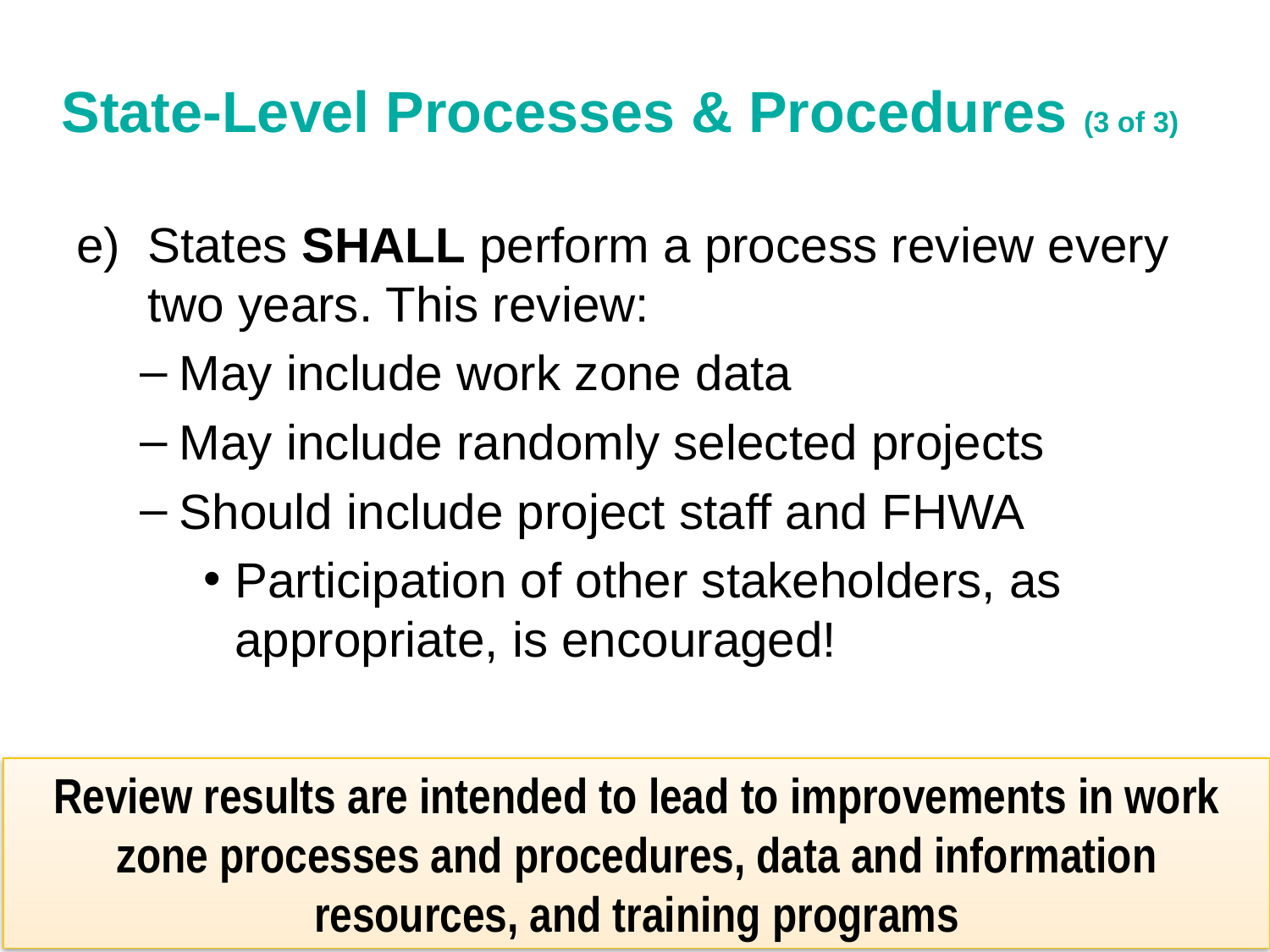

# State-Level Processes & Procedures (3 of 3)
States SHALL perform a process review every two years. This review:
May include work zone data
May include randomly selected projects
Should include project staff and FHWA
Participation of other stakeholders, as appropriate, is encouraged!

Review results are intended to lead to improvements in work zone processes and procedures, data and information resources, and training programs